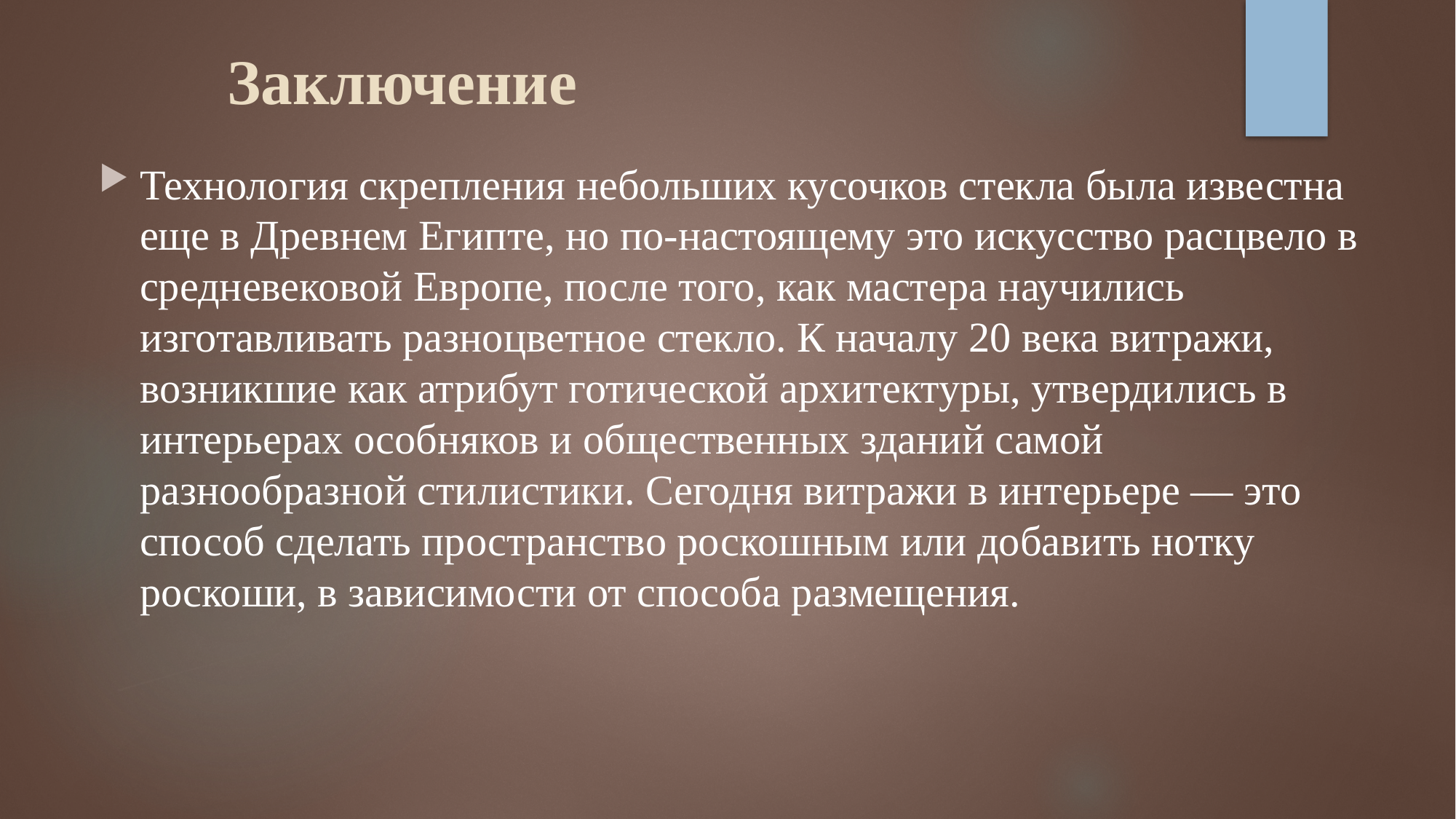

# Заключение
Технология скрепления небольших кусочков стекла была известна еще в Древнем Египте, но по-настоящему это искусство расцвело в средневековой Европе, после того, как мастера научились изготавливать разноцветное стекло. К началу 20 века витражи, возникшие как атрибут готической архитектуры, утвердились в интерьерах особняков и общественных зданий самой разнообразной стилистики. Сегодня витражи в интерьере — это способ сделать пространство роскошным или добавить нотку роскоши, в зависимости от способа размещения.